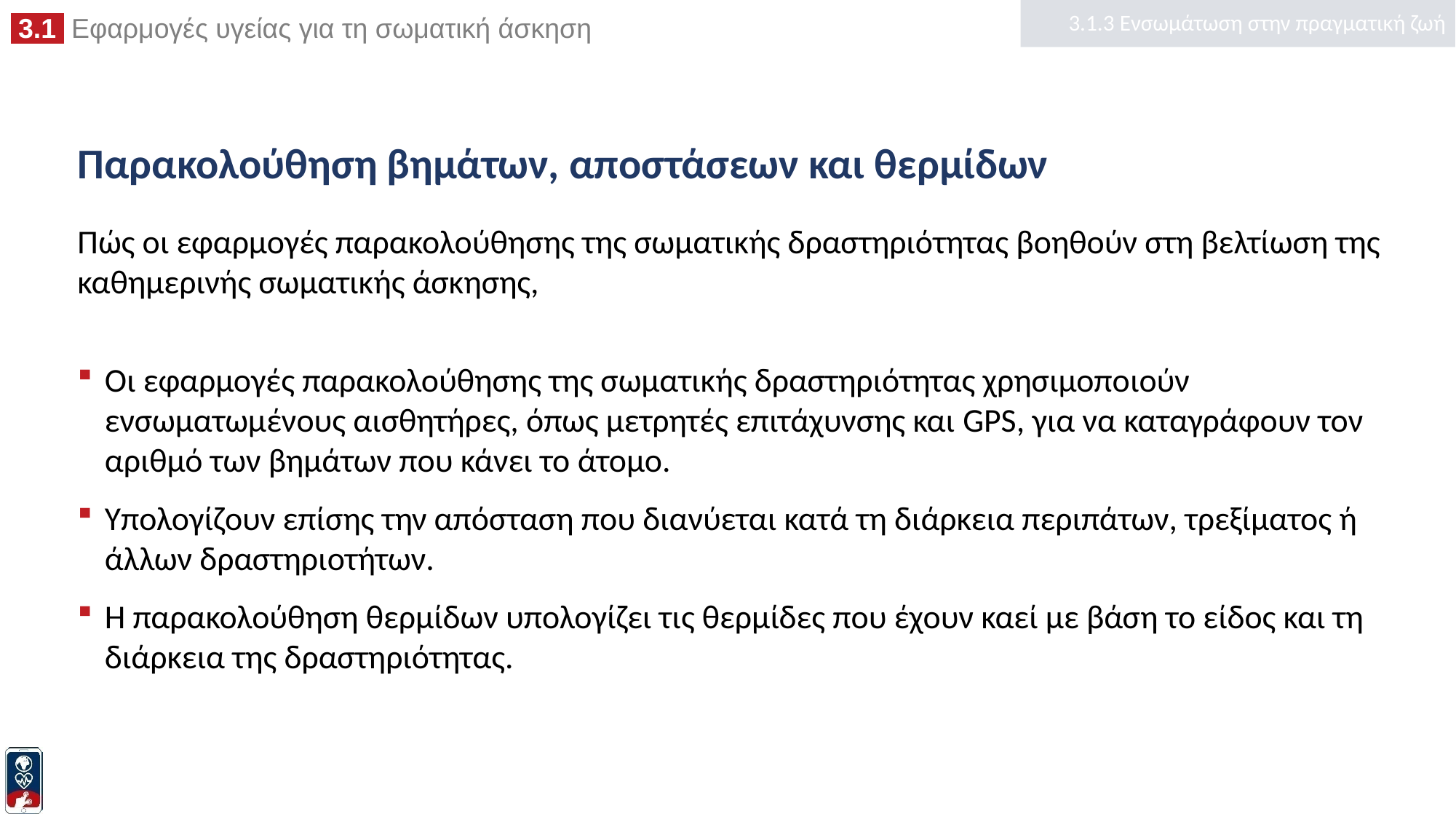

3.1.3 Ενσωμάτωση στην πραγματική ζωή
# Παρακολούθηση βημάτων, αποστάσεων και θερμίδων
Πώς οι εφαρμογές παρακολούθησης της σωματικής δραστηριότητας βοηθούν στη βελτίωση της καθημερινής σωματικής άσκησης,
Οι εφαρμογές παρακολούθησης της σωματικής δραστηριότητας χρησιμοποιούν ενσωματωμένους αισθητήρες, όπως μετρητές επιτάχυνσης και GPS, για να καταγράφουν τον αριθμό των βημάτων που κάνει το άτομο.
Υπολογίζουν επίσης την απόσταση που διανύεται κατά τη διάρκεια περιπάτων, τρεξίματος ή άλλων δραστηριοτήτων.
Η παρακολούθηση θερμίδων υπολογίζει τις θερμίδες που έχουν καεί με βάση το είδος και τη διάρκεια της δραστηριότητας.